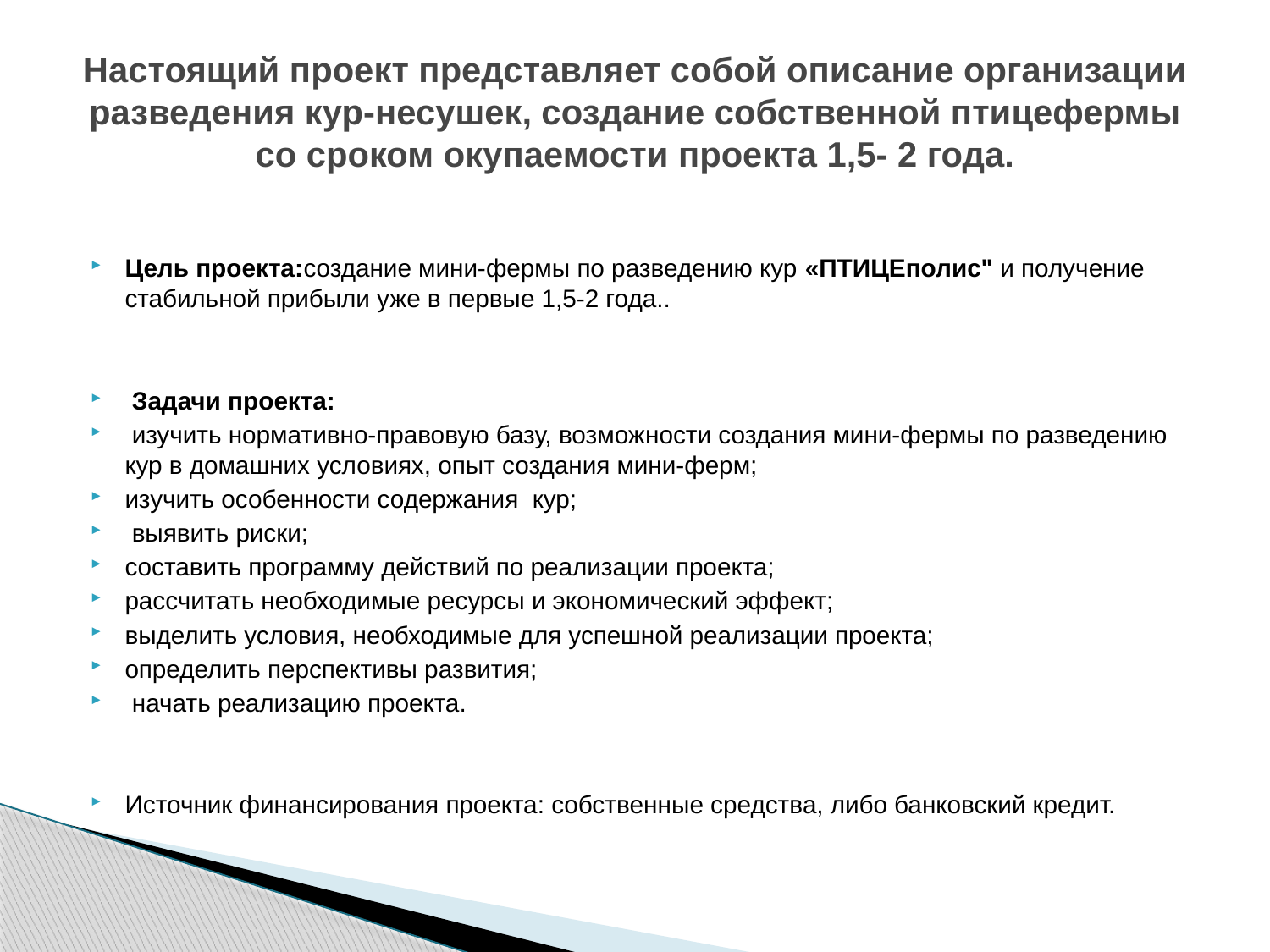

# Настоящий проект представляет собой описание организации разведения кур-несушек, создание собственной птицефермы со сроком окупаемости проекта 1,5- 2 года.
Цель проекта:создание мини-фермы по разведению кур «ПТИЦЕполис" и получение стабильной прибыли уже в первые 1,5-2 года..

 Задачи проекта:
 изучить нормативно-правовую базу, возможности создания мини-фермы по разведению кур в домашних условиях, опыт создания мини-ферм;
изучить особенности содержания  кур;
 выявить риски;
составить программу действий по реализации проекта;
рассчитать необходимые ресурсы и экономический эффект;
выделить условия, необходимые для успешной реализации проекта;
определить перспективы развития;
 начать реализацию проекта.

Источник финансирования проекта: собственные средства, либо банковский кредит.